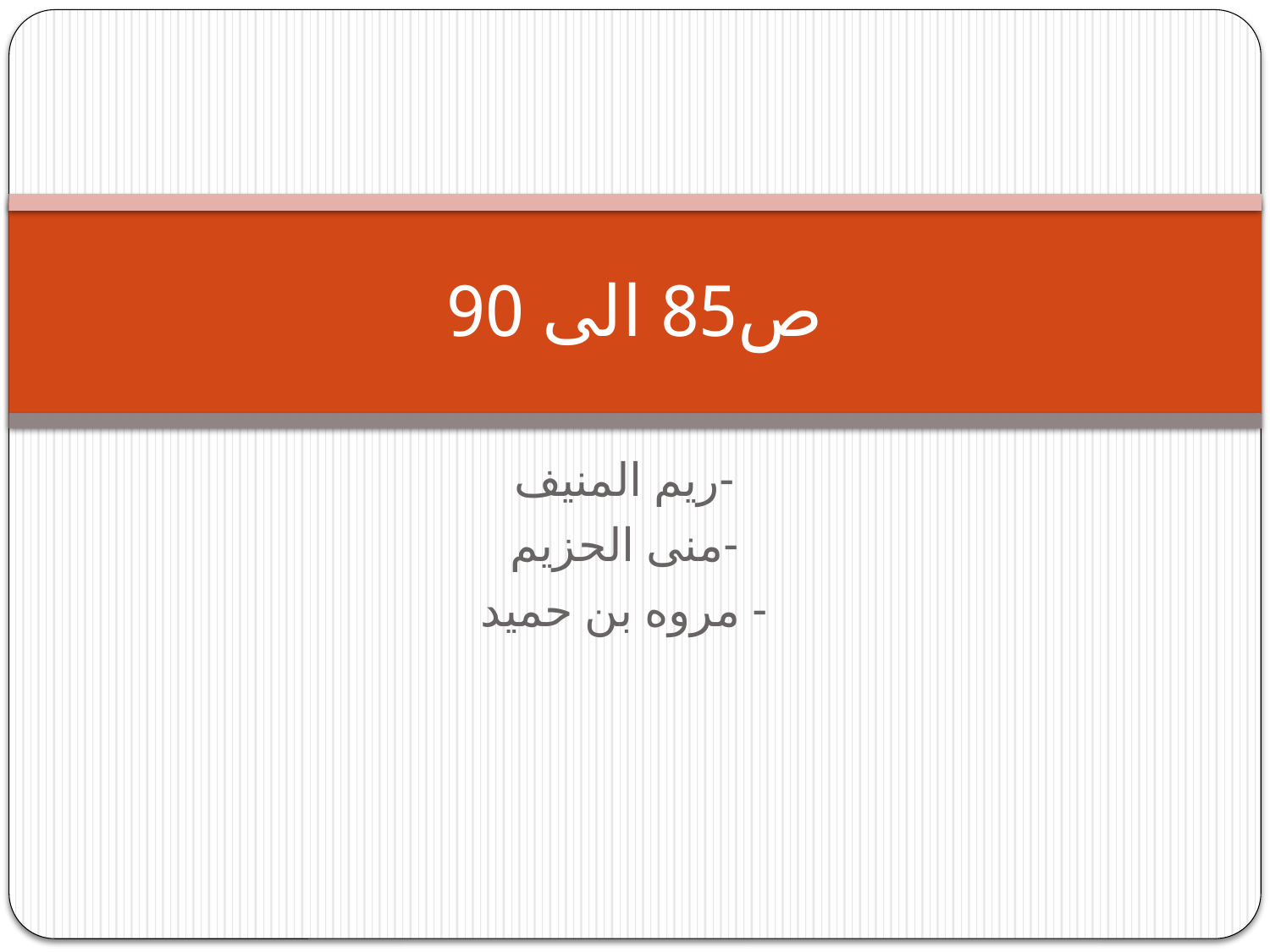

# ص85 الى 90
-ريم المنيف
-منى الحزيم
- مروه بن حميد